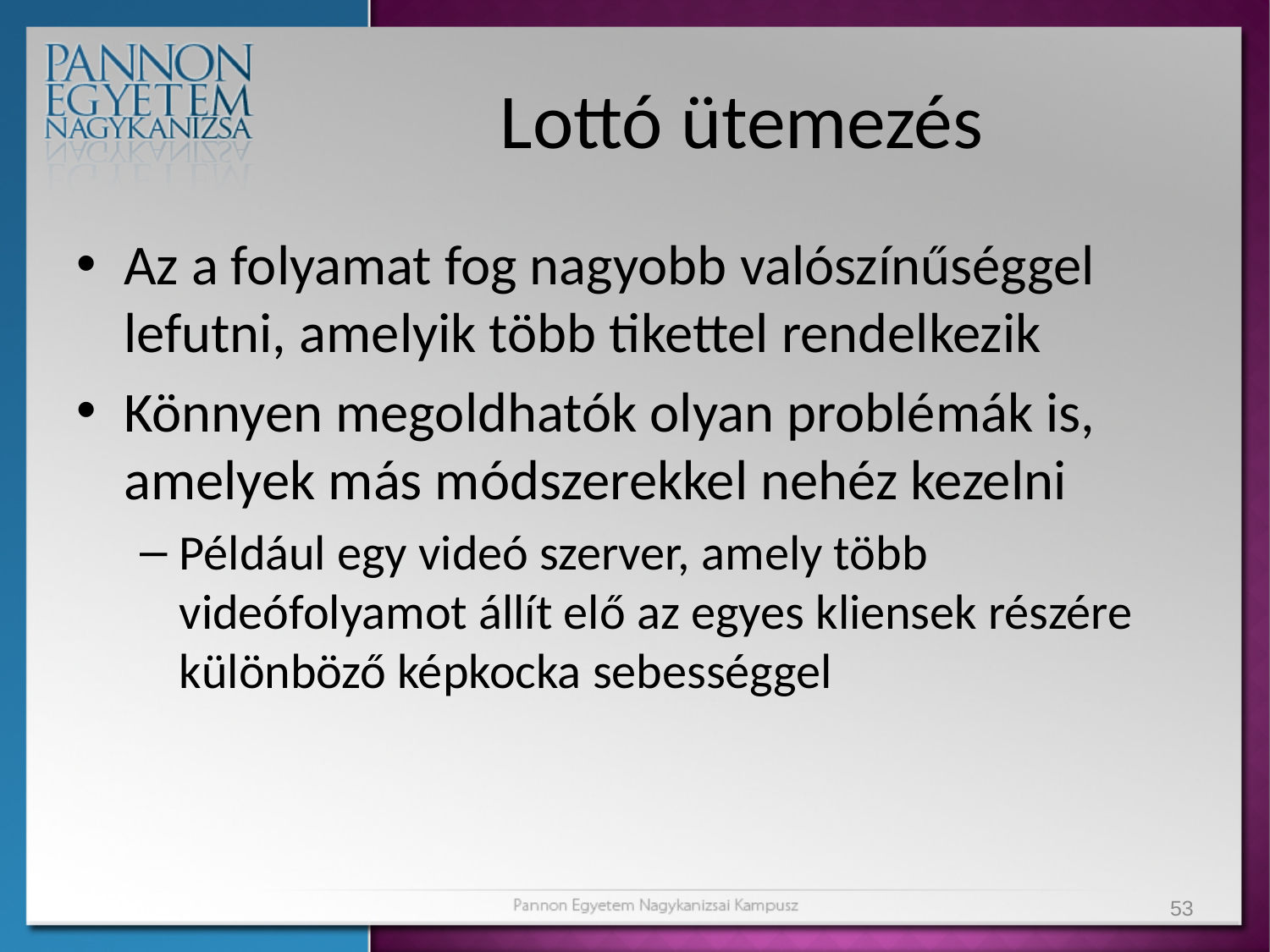

# Lottó ütemezés
Az a folyamat fog nagyobb valószínűséggel lefutni, amelyik több tikettel rendelkezik
Könnyen megoldhatók olyan problémák is, amelyek más módszerekkel nehéz kezelni
Például egy videó szerver, amely több videófolyamot állít elő az egyes kliensek részére különböző képkocka sebességgel
53